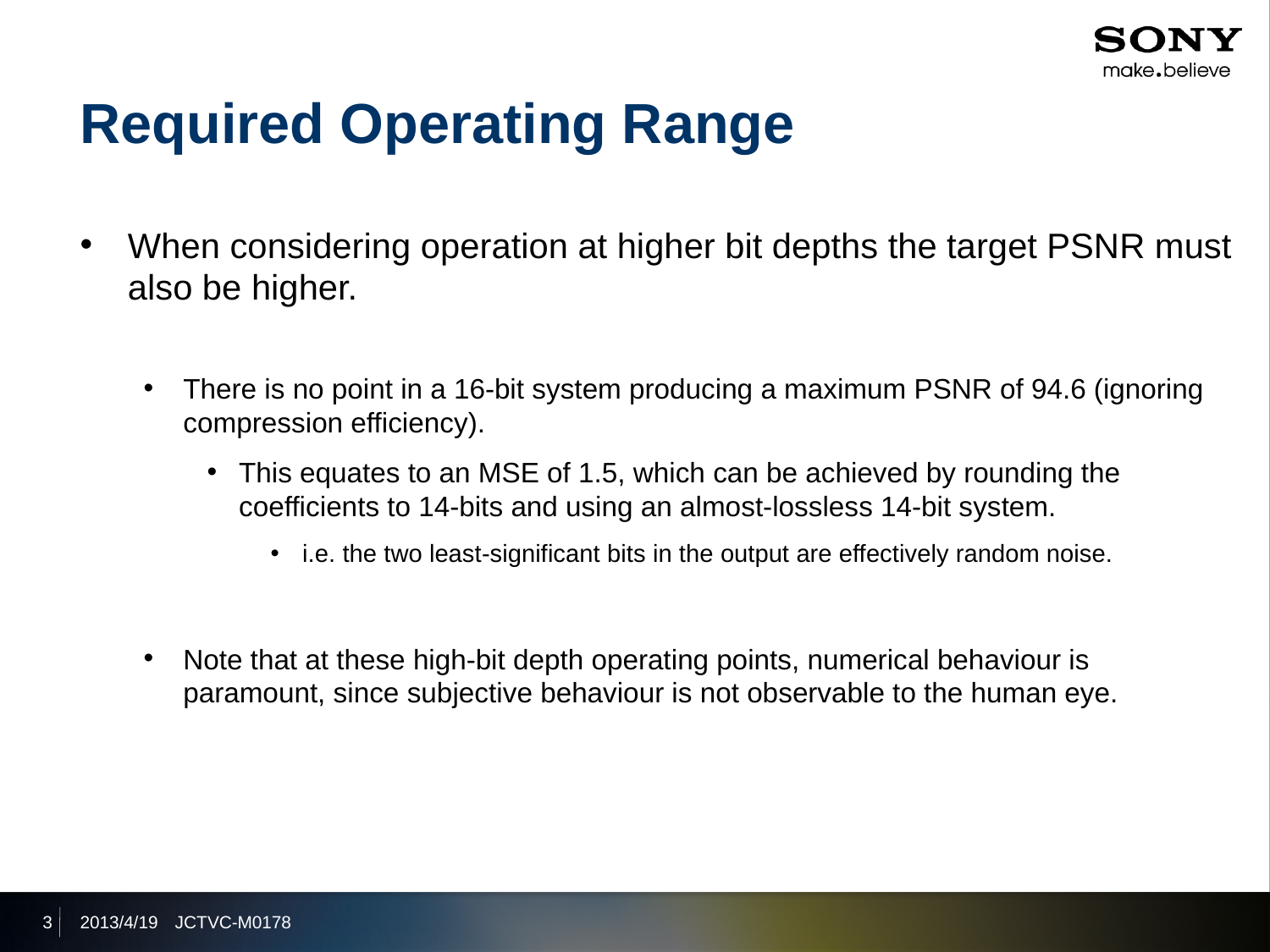

# Required Operating Range

When considering operation at higher bit depths the target PSNR must also be higher.

There is no point in a 16-bit system producing a maximum PSNR of 94.6 (ignoring compression efficiency).
This equates to an MSE of 1.5, which can be achieved by rounding the coefficients to 14-bits and using an almost-lossless 14-bit system.
i.e. the two least-significant bits in the output are effectively random noise.

Note that at these high-bit depth operating points, numerical behaviour is paramount, since subjective behaviour is not observable to the human eye.
3
2013/4/19
JCTVC-M0178